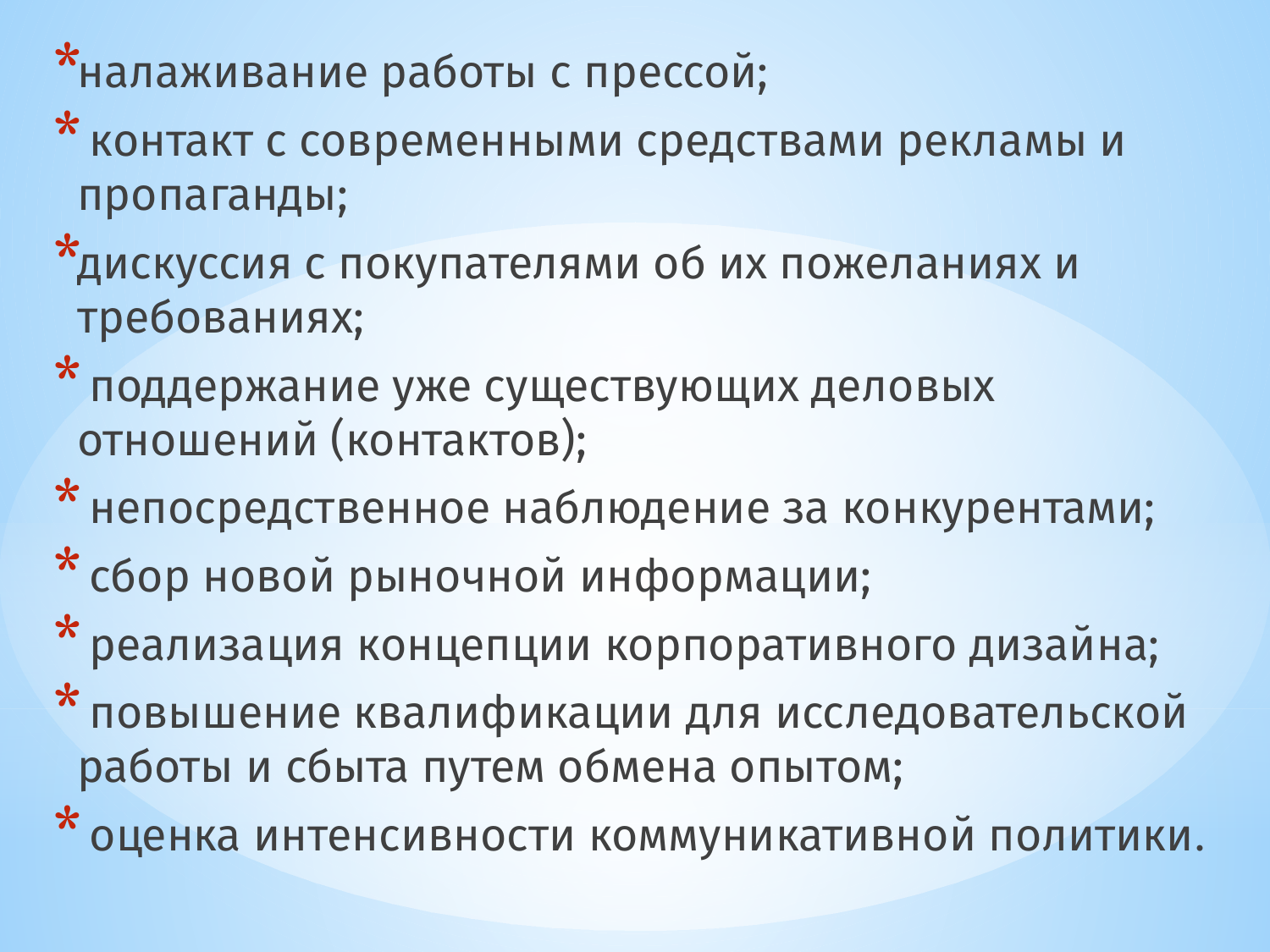

налаживание работы с прессой;
 контакт с современными средствами рекламы и пропаганды;
дискуссия с покупателями об их пожеланиях и требованиях;
 поддержание уже существующих деловых отношений (контактов);
 непосредственное наблюдение за конкурентами;
 сбор новой рыночной информации;
 реализация концепции корпоративного дизайна;
 повышение квалификации для исследовательской работы и сбыта путем обмена опытом;
 оценка интенсивности коммуникативной политики.

#